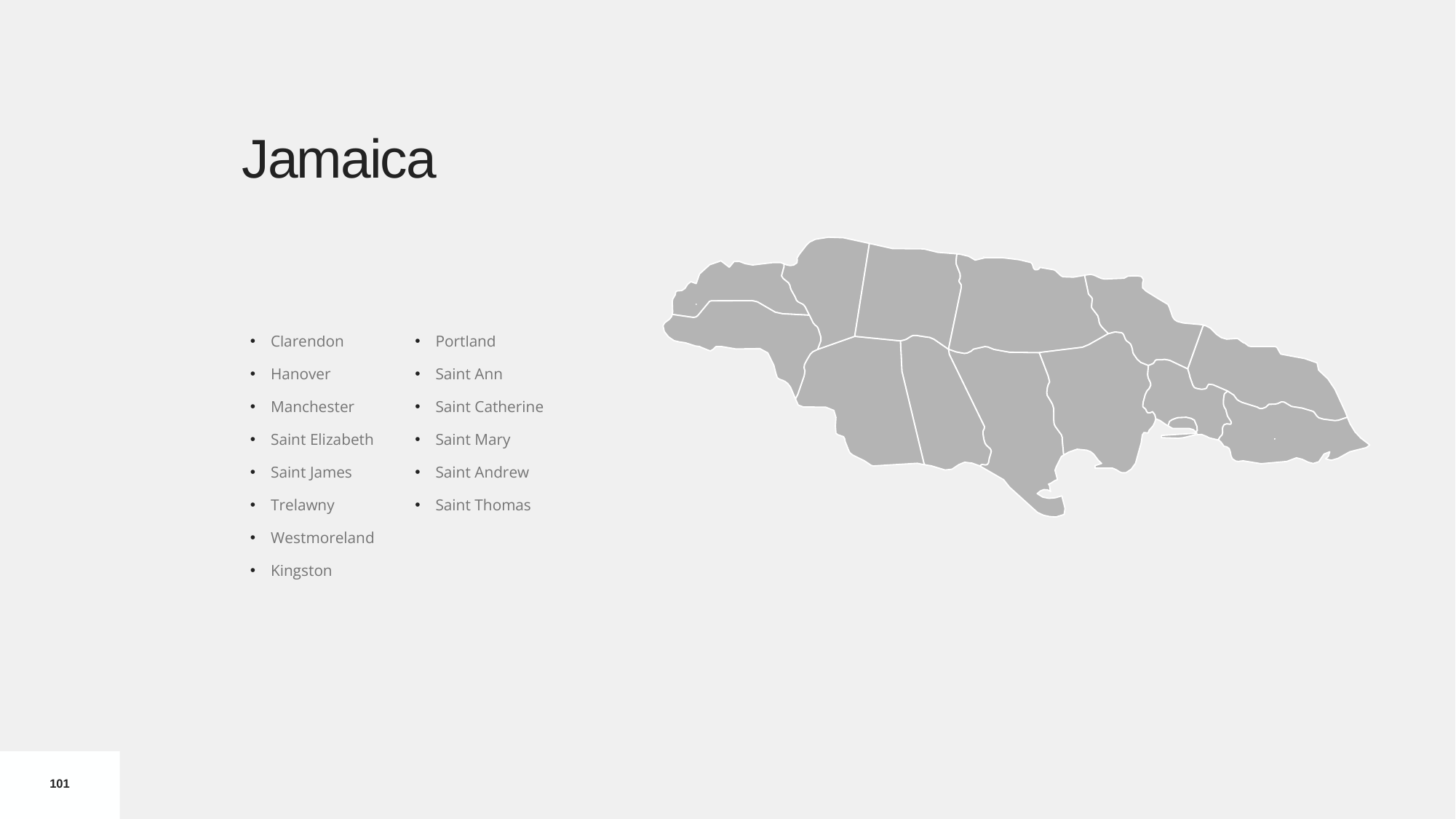

# Jamaica

Clarendon
Hanover
Manchester
Saint Elizabeth
Saint James
Trelawny
Westmoreland
Kingston
Portland
Saint Ann
Saint Catherine
Saint Mary
Saint Andrew
Saint Thomas